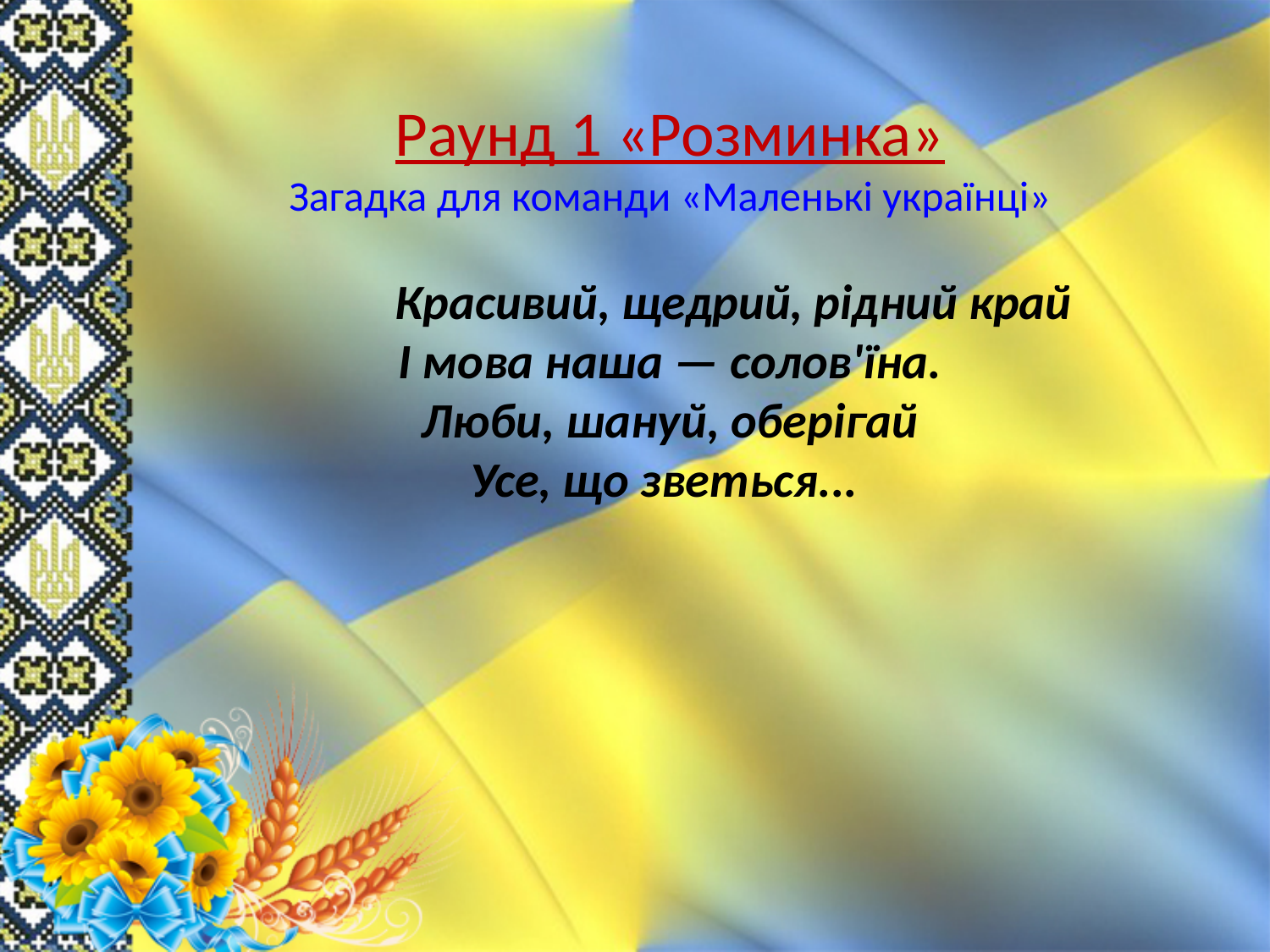

Раунд 1 «Розминка»
Загадка для команди «Маленькі українці»

	Красивий, щедрий, рідний край
І мова наша — солов'їна.
Люби, шануй, оберігай
Усе, що зветься...